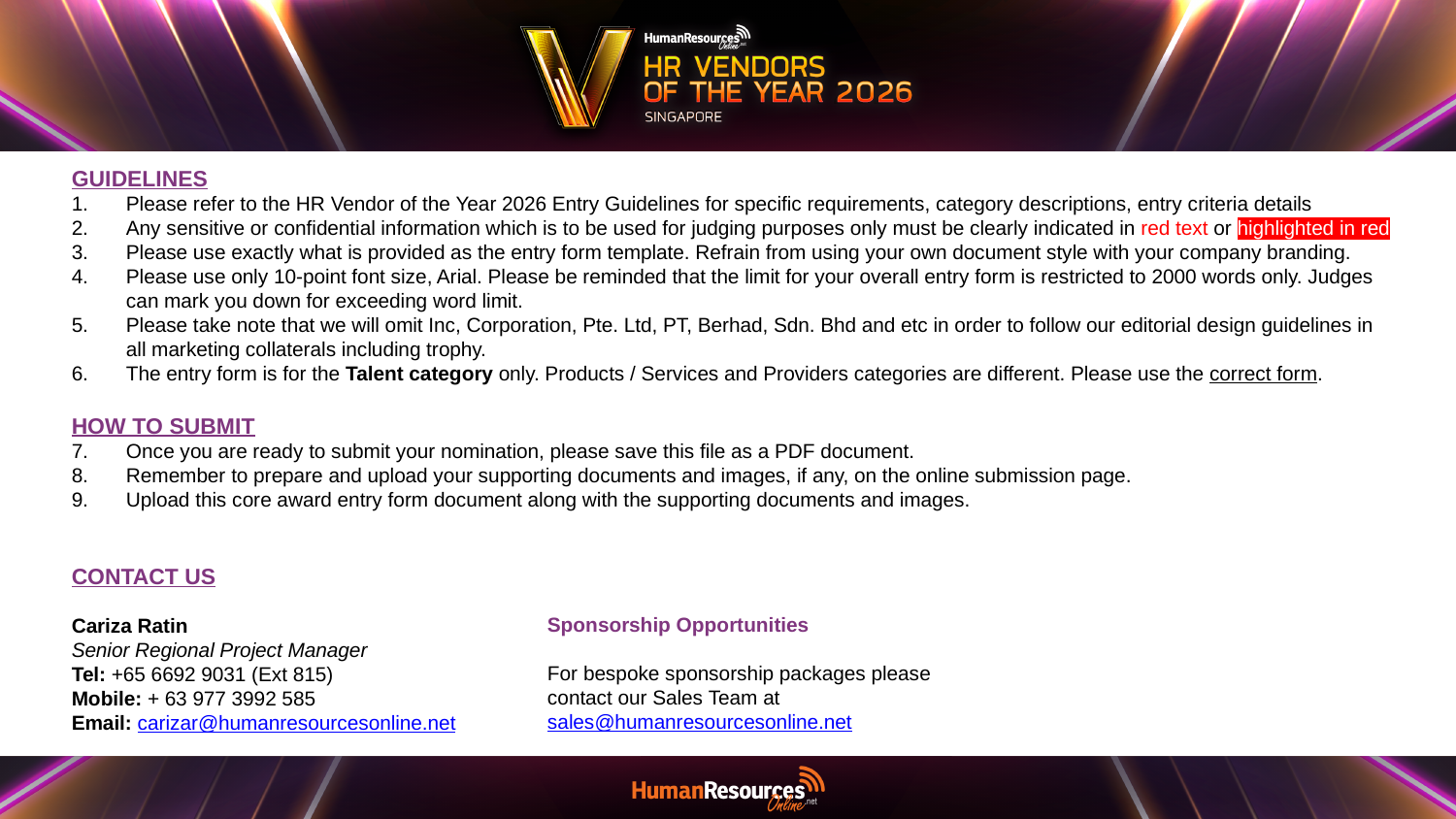

GUIDELINES
Please refer to the HR Vendor of the Year 2026 Entry Guidelines for specific requirements, category descriptions, entry criteria details
Any sensitive or confidential information which is to be used for judging purposes only must be clearly indicated in red text or highlighted in red
Please use exactly what is provided as the entry form template. Refrain from using your own document style with your company branding.
Please use only 10-point font size, Arial. Please be reminded that the limit for your overall entry form is restricted to 2000 words only. Judges can mark you down for exceeding word limit.
Please take note that we will omit Inc, Corporation, Pte. Ltd, PT, Berhad, Sdn. Bhd and etc in order to follow our editorial design guidelines in all marketing collaterals including trophy.
The entry form is for the Talent category only. Products / Services and Providers categories are different. Please use the correct form.

HOW TO SUBMIT
Once you are ready to submit your nomination, please save this file as a PDF document.
Remember to prepare and upload your supporting documents and images, if any, on the online submission page.
Upload this core award entry form document along with the supporting documents and images.
CONTACT US
Cariza Ratin
Senior Regional Project Manager
Tel: +65 6692 9031 (Ext 815)
Mobile: + 63 977 3992 585
Email: carizar@humanresourcesonline.net

Sponsorship Opportunities
For bespoke sponsorship packages please contact our Sales Team at sales@humanresourcesonline.net